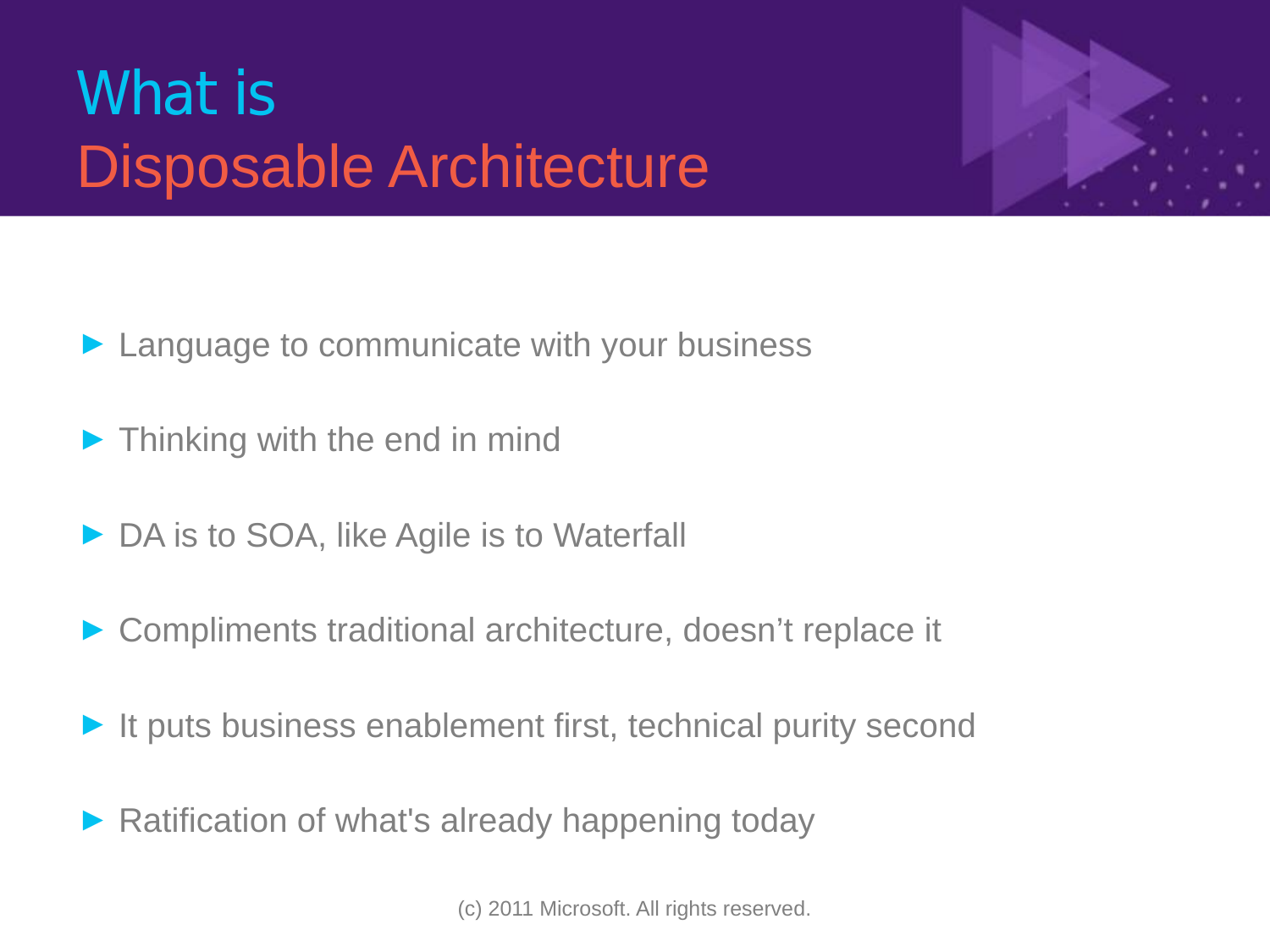

# What is Disposable Architecture
Language to communicate with your business

Thinking with the end in mind

DA is to SOA, like Agile is to Waterfall

Compliments traditional architecture, doesn’t replace it

It puts business enablement first, technical purity second

Ratification of what's already happening today
(c) 2011 Microsoft. All rights reserved.